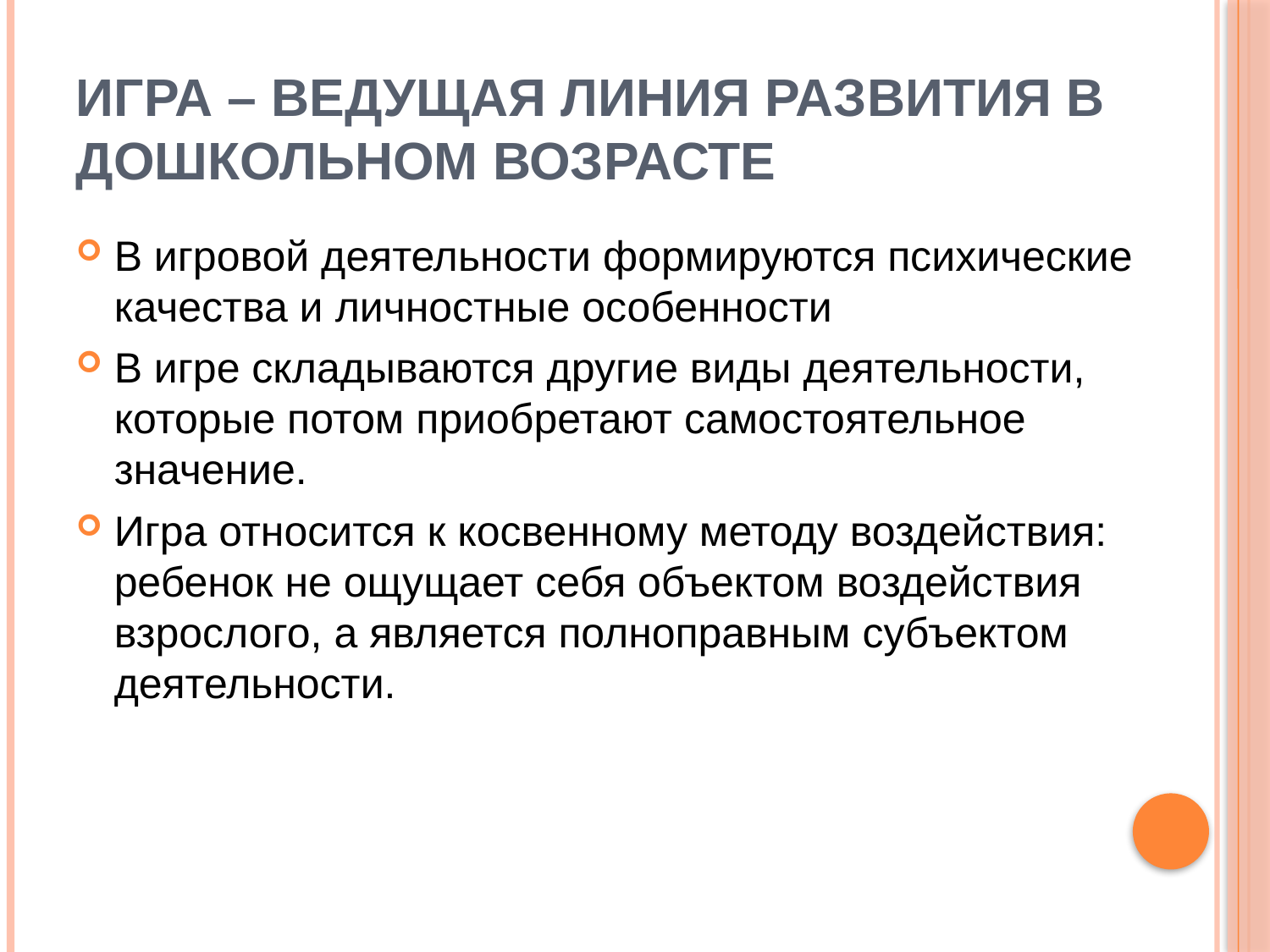

# ИГРА – ВЕДУЩАЯ ЛИНИЯ РАЗВИТИЯ В ДОШКОЛЬНОМ ВОЗРАСТЕ
В игровой деятельности формируются психические качества и личностные особенности
В игре складываются другие виды деятельности, которые потом приобретают самостоятельное значение.
Игра относится к косвенному методу воздействия: ребенок не ощущает себя объектом воздействия взрослого, а является полноправным субъектом деятельности.